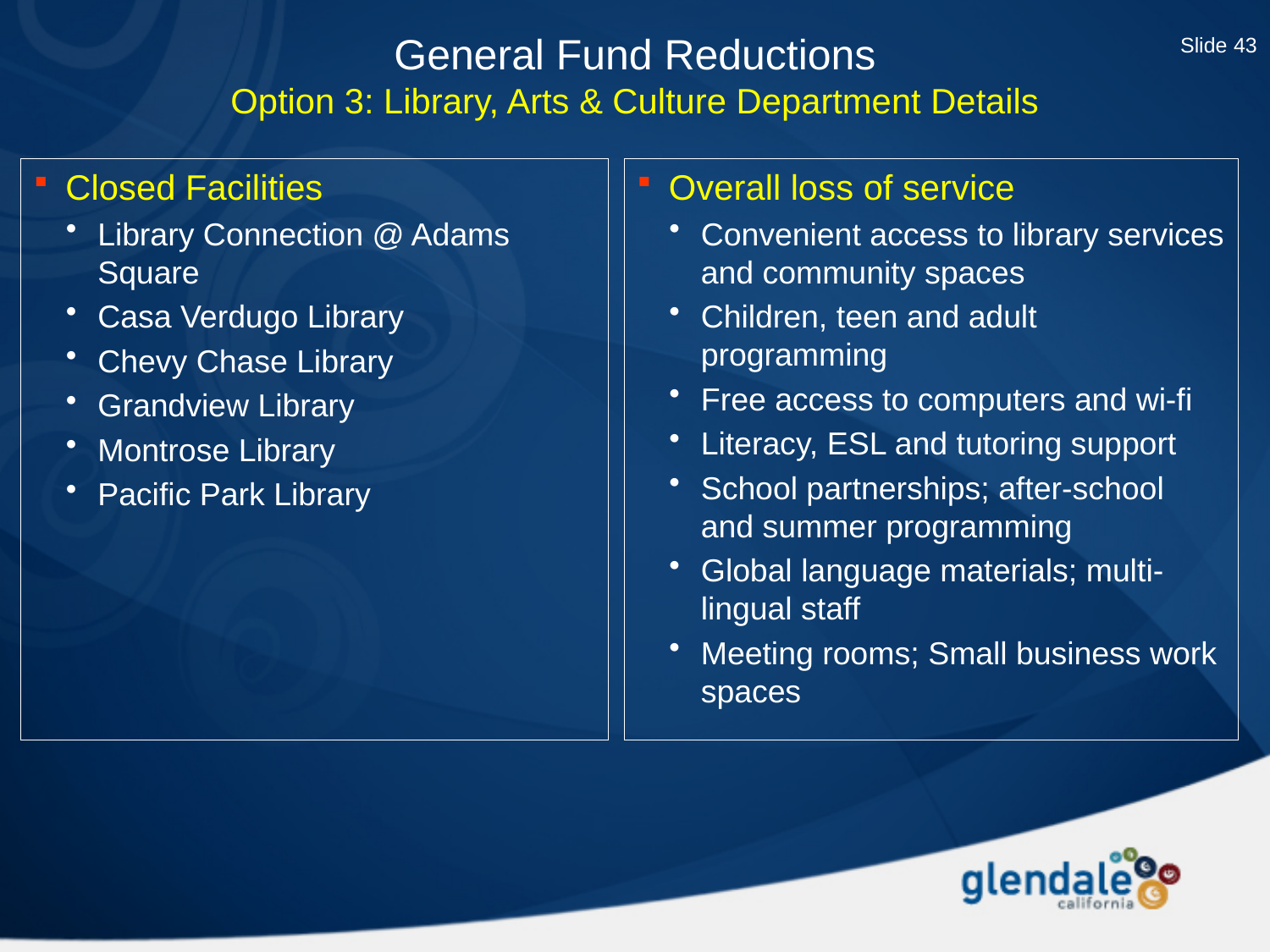

Slide 43
# General Fund Reductions Option 3: Library, Arts & Culture Department Details
Closed Facilities
Library Connection @ Adams Square
Casa Verdugo Library
Chevy Chase Library
Grandview Library
Montrose Library
Pacific Park Library

Overall loss of service
Convenient access to library services and community spaces
Children, teen and adult programming
Free access to computers and wi-fi
Literacy, ESL and tutoring support
School partnerships; after-school and summer programming
Global language materials; multi-lingual staff
Meeting rooms; Small business work spaces